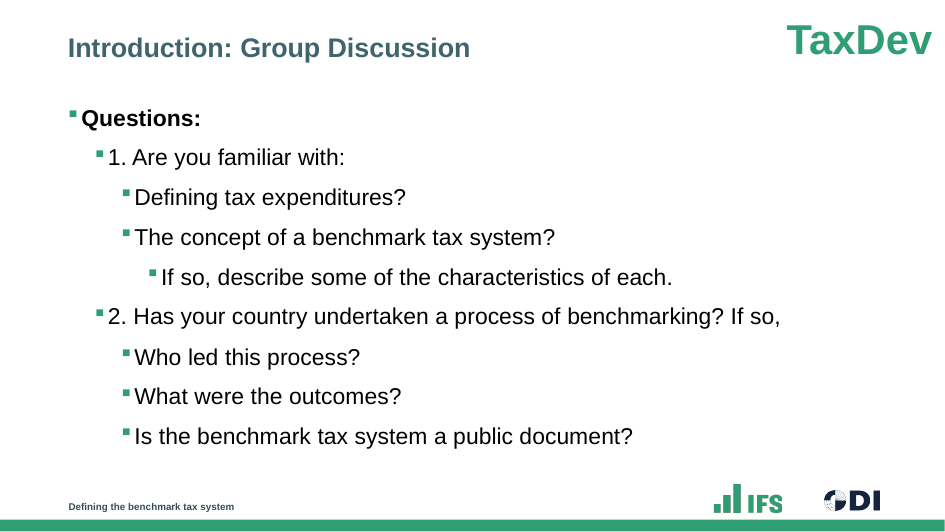

# Introduction: Group Discussion
Questions:
1. Are you familiar with:
Defining tax expenditures?
The concept of a benchmark tax system?
If so, describe some of the characteristics of each.
2. Has your country undertaken a process of benchmarking? If so,
Who led this process?
What were the outcomes?
Is the benchmark tax system a public document?

Defining the benchmark tax system